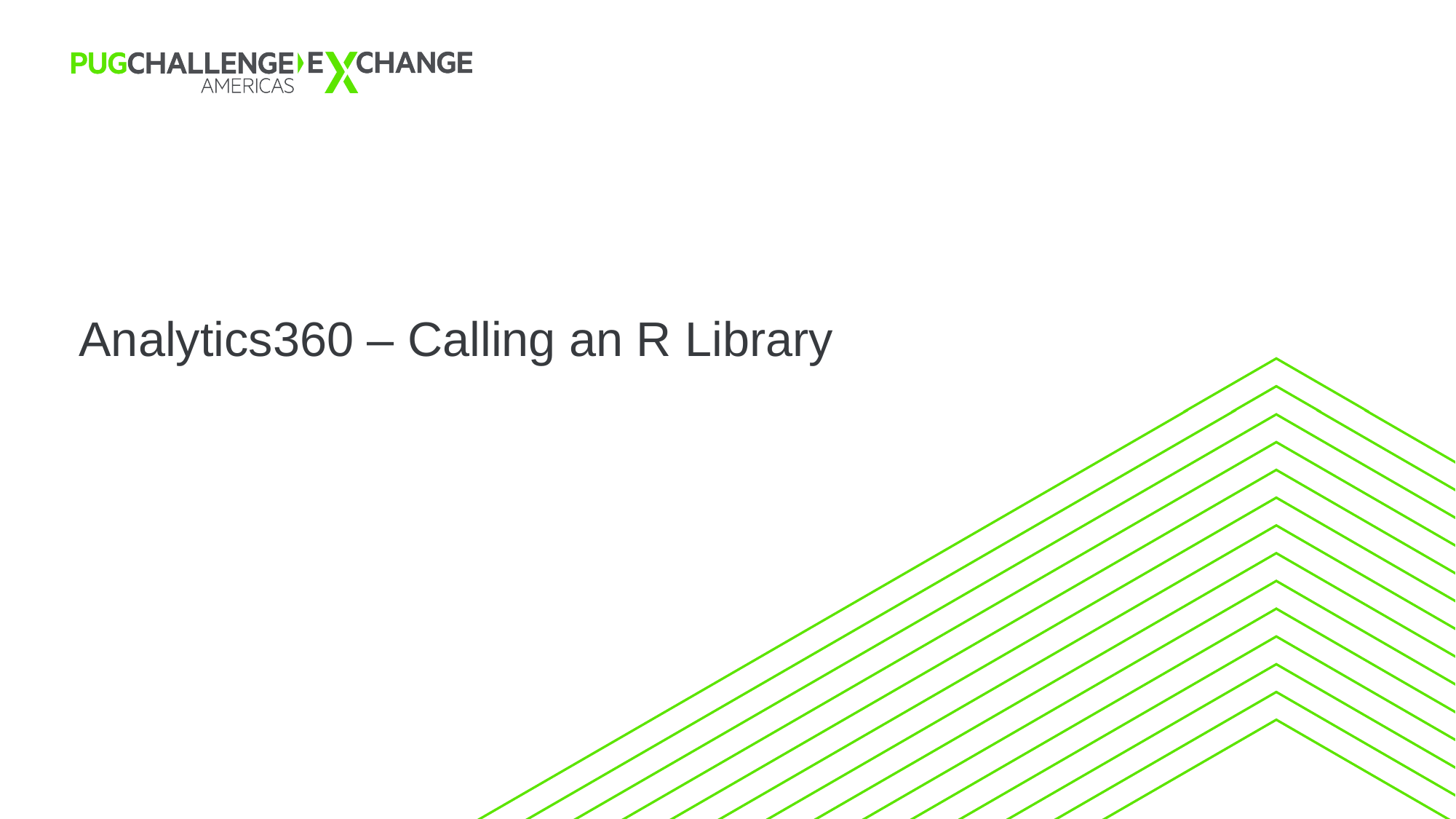

# Analytics360 – Calling an R Library